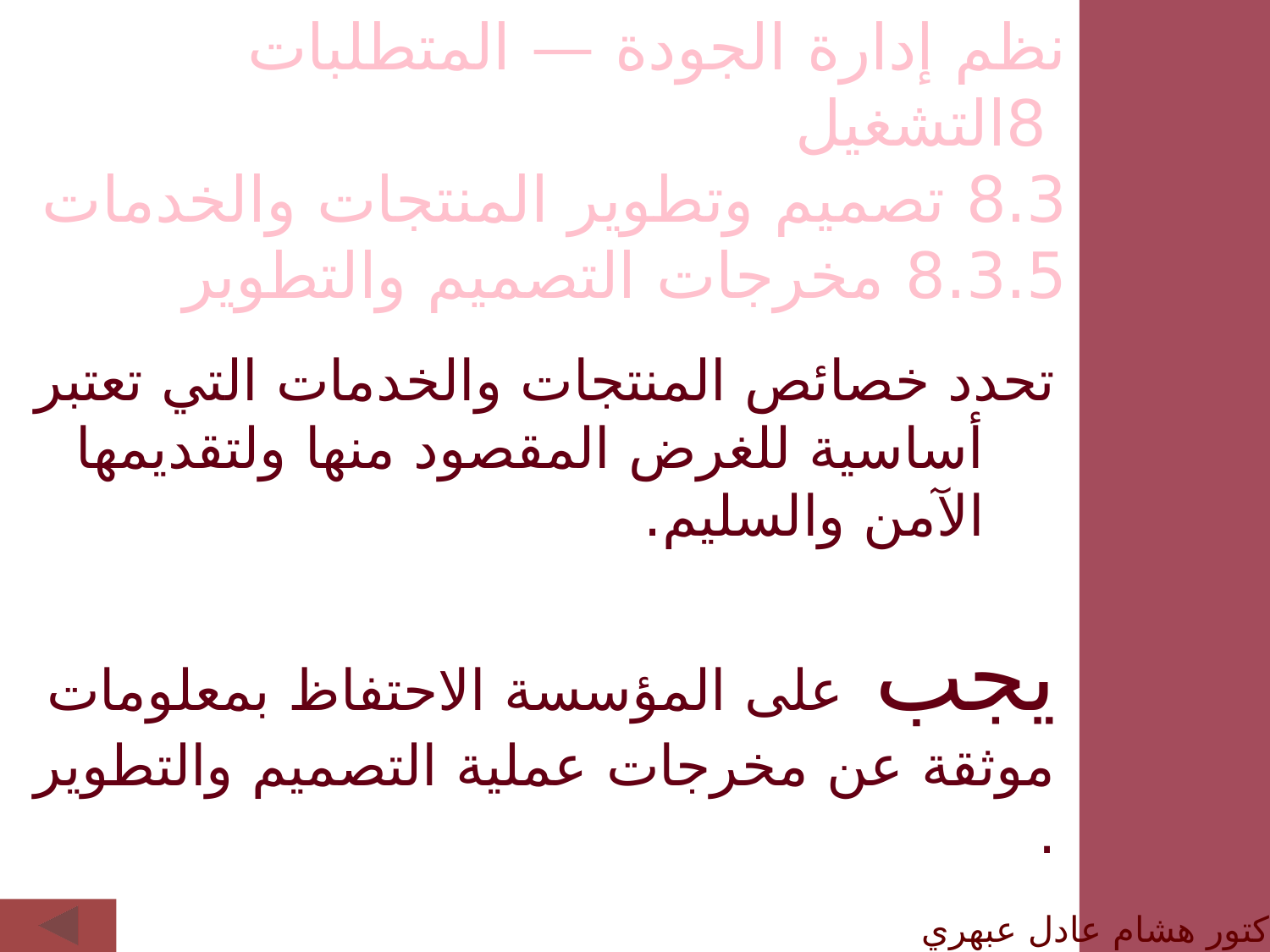

نظم إدارة الجودة — المتطلبات
 8التشغيل
8.3 تصميم وتطوير المنتجات والخدمات
8.3.5 مخرجات التصميم والتطوير

تحدد خصائص المنتجات والخدمات التي تعتبر أساسية للغرض المقصود منها ولتقديمها الآمن والسليم.

يجب على المؤسسة الاحتفاظ بمعلومات موثقة عن مخرجات عملية التصميم والتطوير .

الدكتور هشام عادل عبهري